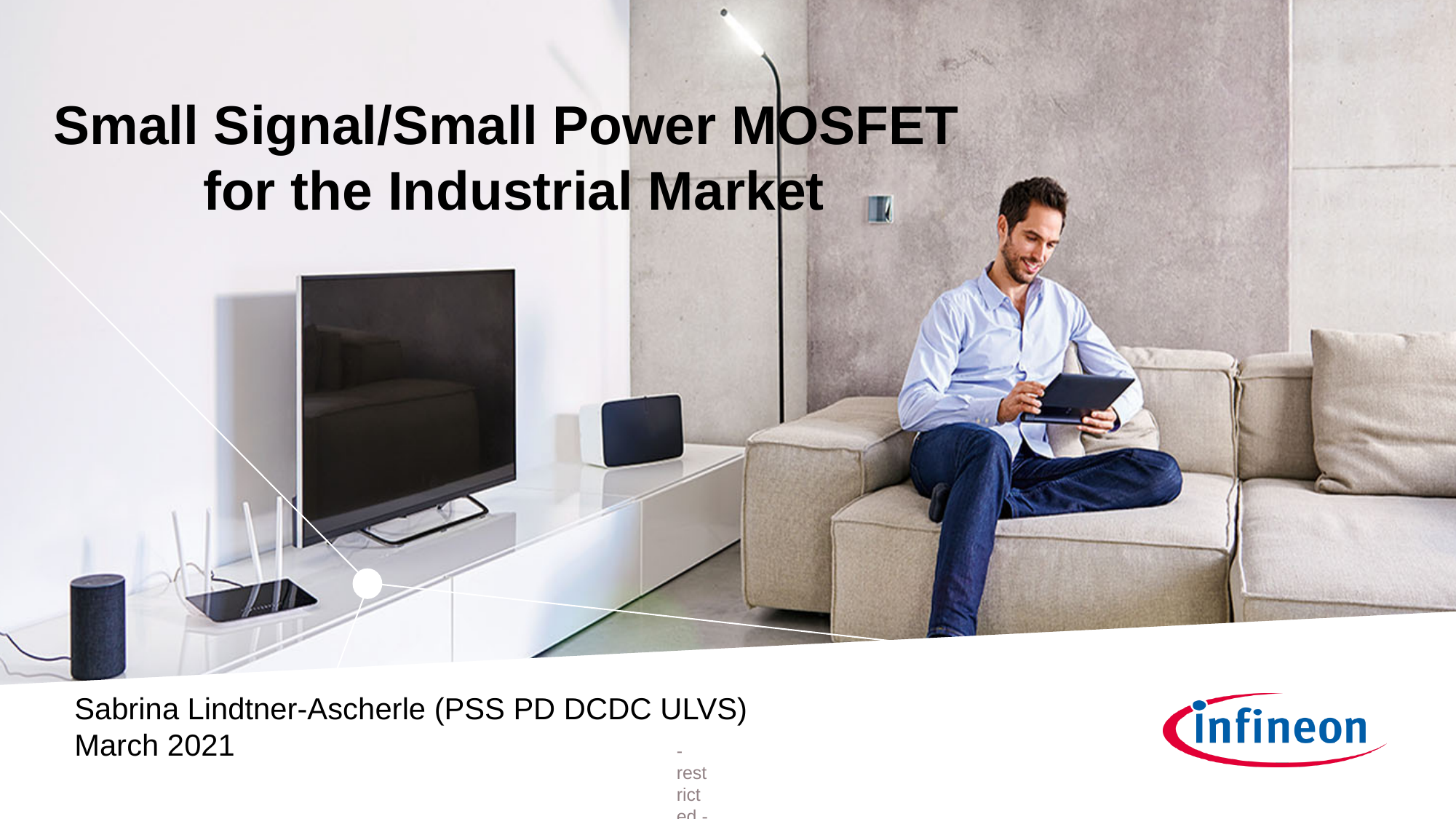

Small Signal/Small Power MOSFET
for the Industrial Market

Sabrina Lindtner-Ascherle (PSS PD DCDC ULVS)
March 2021
- restricted -